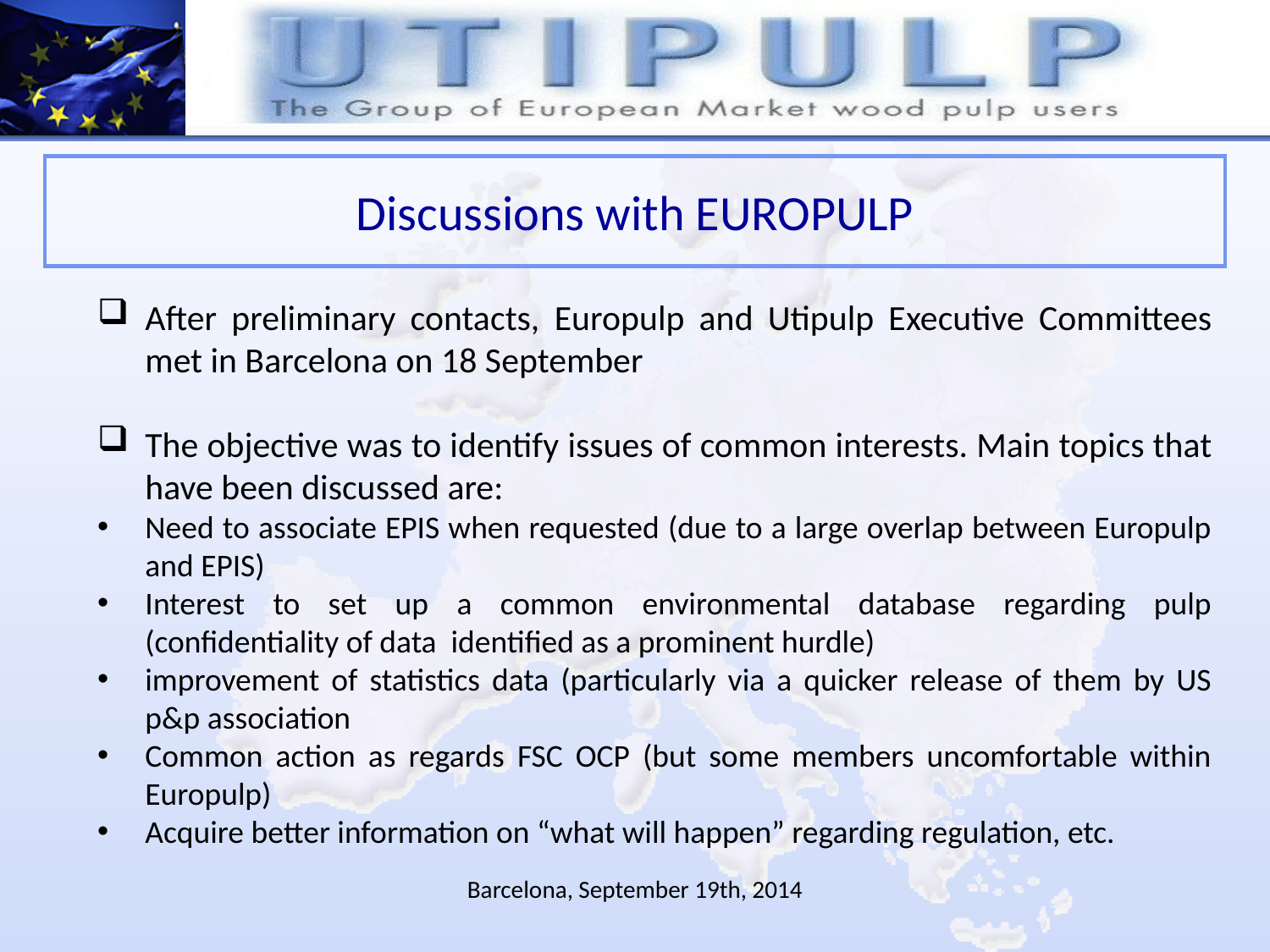

# Discussions with EUROPULP
After preliminary contacts, Europulp and Utipulp Executive Committees met in Barcelona on 18 September

The objective was to identify issues of common interests. Main topics that have been discussed are:
Need to associate EPIS when requested (due to a large overlap between Europulp and EPIS)
Interest to set up a common environmental database regarding pulp (confidentiality of data  identified as a prominent hurdle)
improvement of statistics data (particularly via a quicker release of them by US p&p association
Common action as regards FSC OCP (but some members uncomfortable within Europulp)
Acquire better information on “what will happen” regarding regulation, etc.

Barcelona, September 19th, 2014